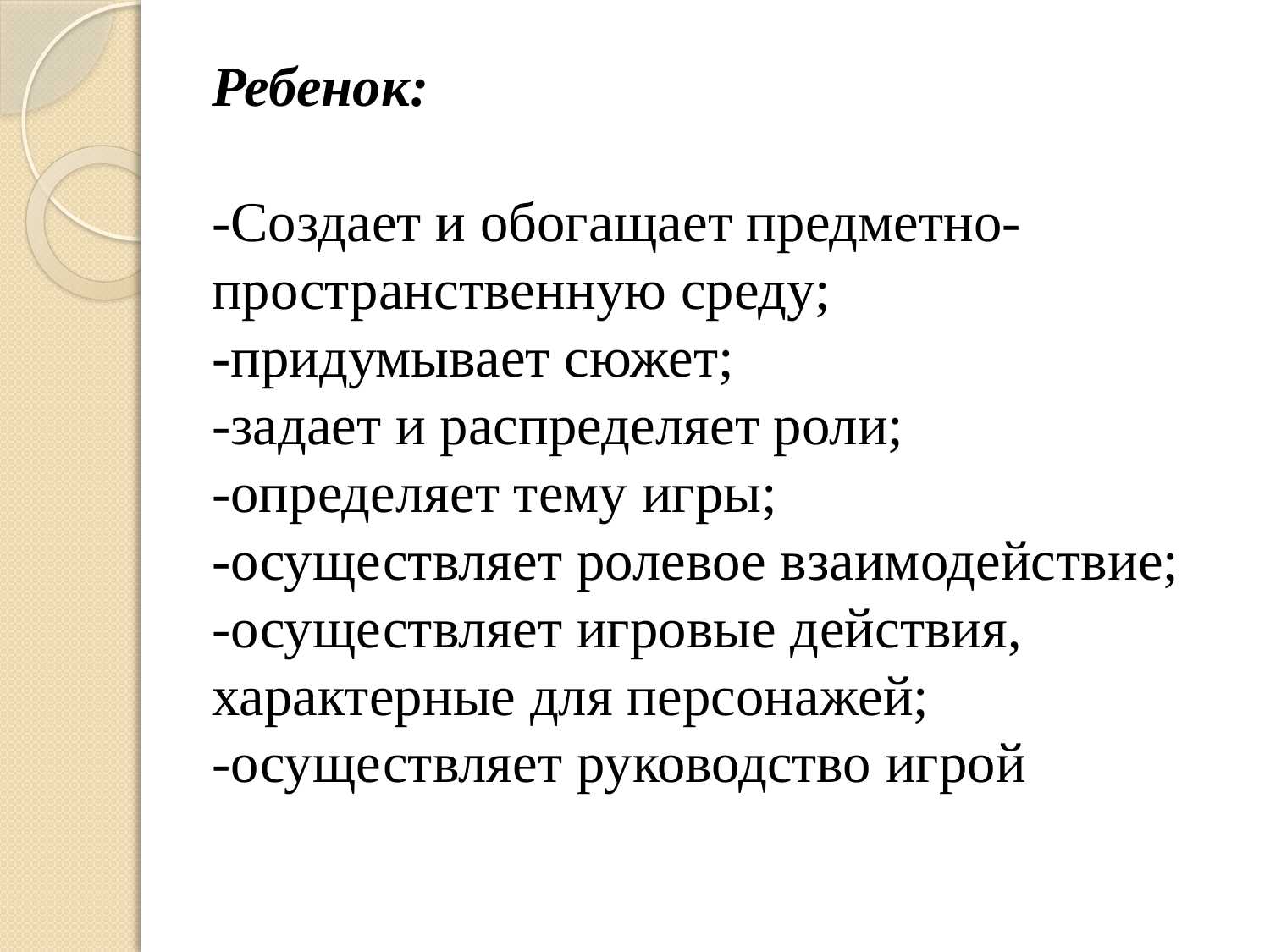

# Ребенок: -Создает и обогащает предметно- пространственную среду; -придумывает сюжет; -задает и распределяет роли; -определяет тему игры; -осуществляет ролевое взаимодействие; -осуществляет игровые действия, характерные для персонажей; -осуществляет руководство игрой